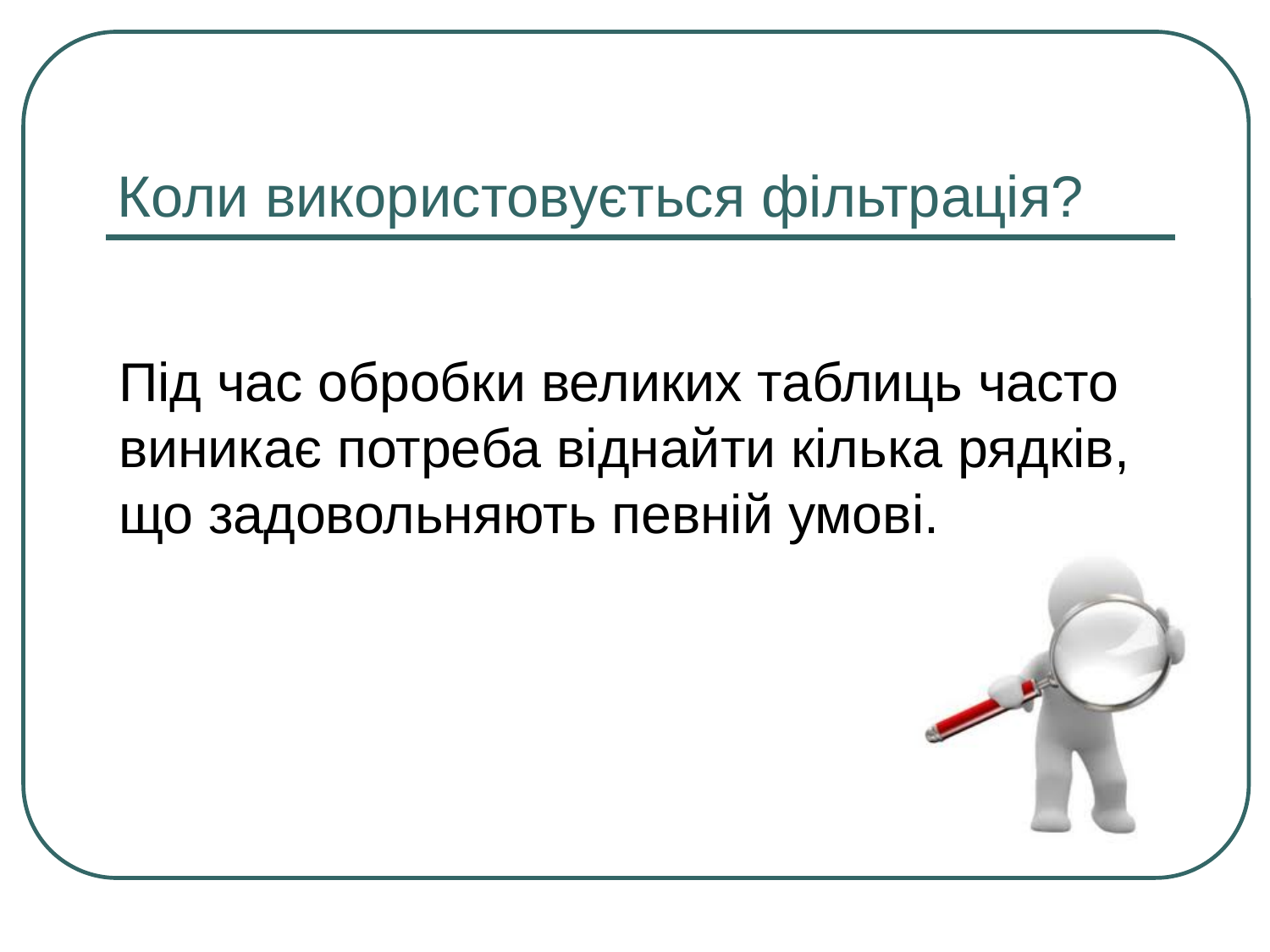

# Коли використовується фільтрація?

Під час обробки великих таблиць часто виникає потреба віднайти кілька рядків, що задовольняють певній умові.